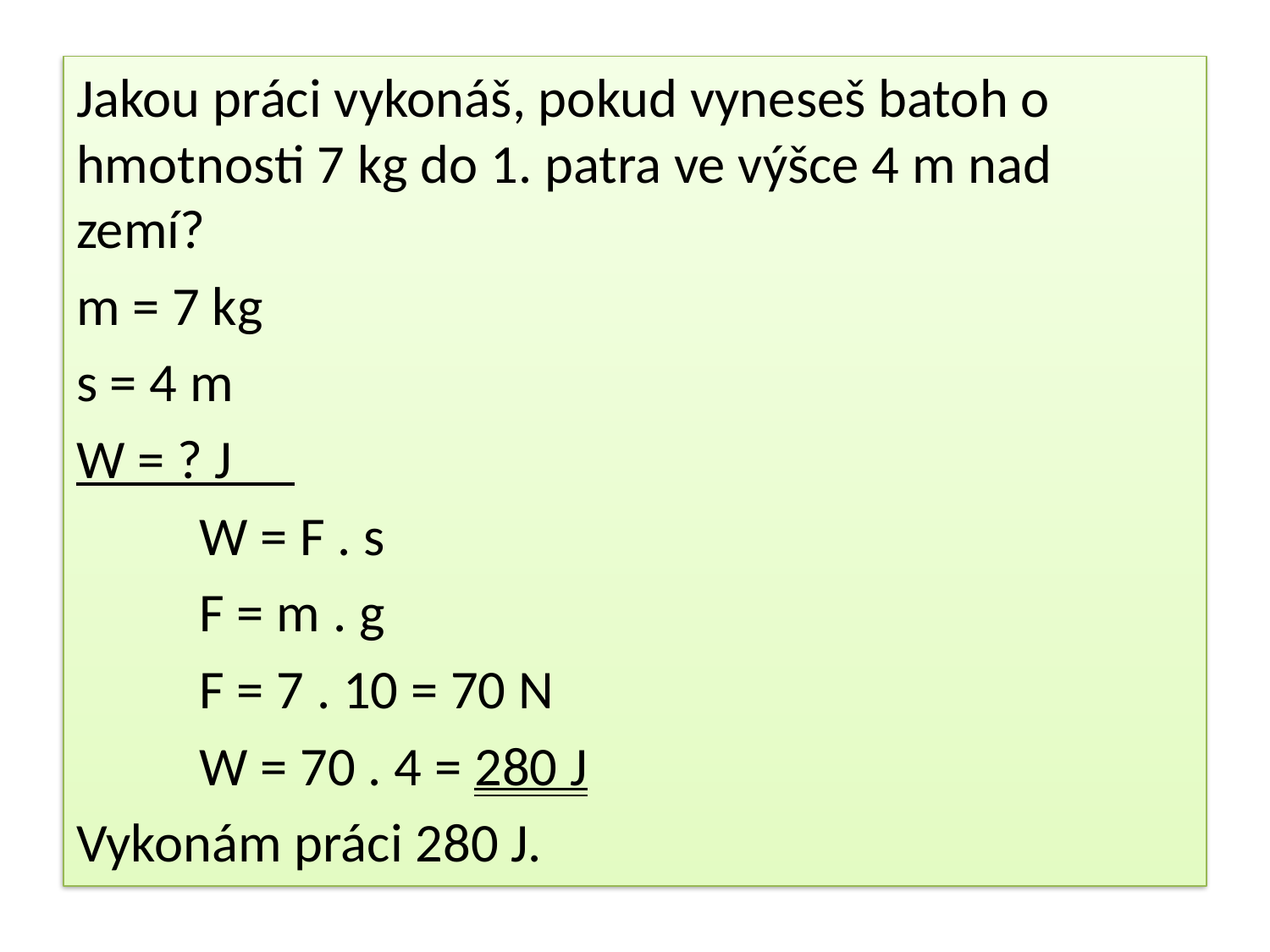

Jakou práci vykonáš, pokud vyneseš batoh o hmotnosti 7 kg do 1. patra ve výšce 4 m nad zemí?
m = 7 kg
s = 4 m
W = ? J
			W = F . s
				F = m . g
				F = 7 . 10 = 70 N
			W = 70 . 4 = 280 J
Vykonám práci 280 J.